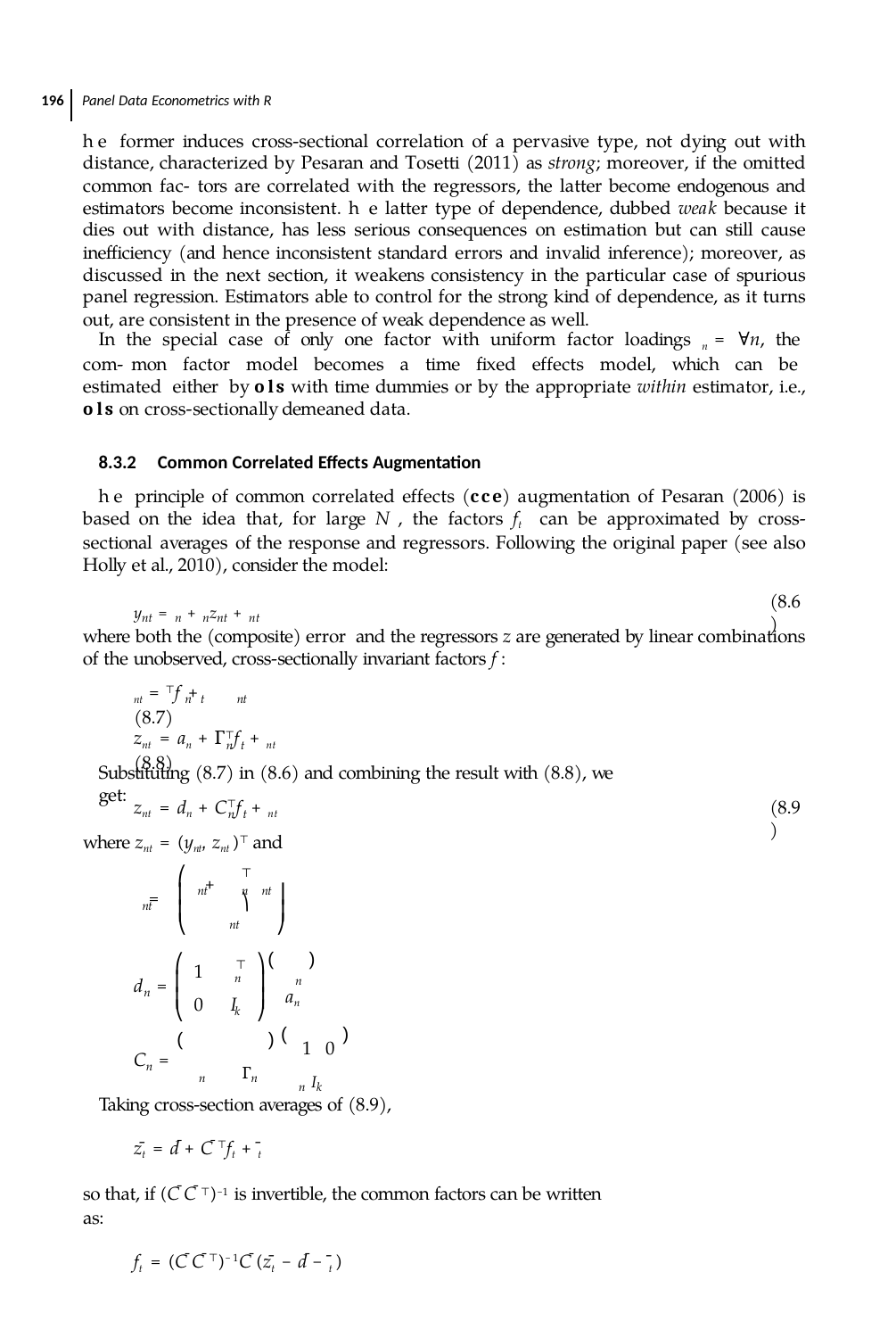

196  Panel Data Econometrics with R

he former induces cross-sectional correlation of a pervasive type, not dying out with distance, characterized by Pesaran and Tosetti (2011) as strong; moreover, if the omitted common fac- tors are correlated with the regressors, the latter become endogenous and estimators become inconsistent. he latter type of dependence, dubbed weak because it dies out with distance, has less serious consequences on estimation but can still cause ineﬃciency (and hence inconsistent standard errors and invalid inference); moreover, as discussed in the next section, it weakens consistency in the particular case of spurious panel regression. Estimators able to control for the strong kind of dependence, as it turns out, are consistent in the presence of weak dependence as well.
In  the  special  case  of  only  one  factor  with  uniform  factor  loadings  n  =  ∀n,  the  com- mon  factor  model  becomes  a  time  ﬁxed  effects  model,  which  can  be  estimated  either  by ols with time dummies or by the appropriate within estimator, i.e., ols on cross-sectionally demeaned data.

8.3.2  Common Correlated Effects Augmentation
he principle of common correlated effects (cce) augmentation of Pesaran (2006) is based on the idea that, for large N , the factors ft   can be approximated by cross-sectional averages of the response and regressors. Following the original paper (see also Holly et al., 2010), consider the model:

(8.6)
ynt = n + nznt + nt
where both the (composite) error  and the regressors z are generated by linear combinations of the unobserved, cross-sectionally invariant factors f :
nt = ⊤f + 	(8.7)
n t	nt
znt = an + Г⊤f + nt	(8.8)
n t
Substituting (8.7) in (8.6) and combining the result with (8.8), we get:
(8.9)
znt = dn + C⊤f + nt
n t
where znt = (ynt, znt )⊤ and
⎛
⊤	⎞
 +
⎜
⎟
nt	n  nt
  =
nt
⎟
⎜

⎝
⎠
nt
(	)
⎞
⎛
⊤
n
1

⎟
⎜
n
d =
n
an
⎟
⎜
0	I
⎠
⎝
k
(	)
(	)
1 0
C =
n	Гn
n
n Ik
Taking cross-section averages of (8.9),
z̄t = d̄ + C̄ ⊤ft + ̄t
so that, if (C̄ C̄ ⊤)−1 is invertible, the common factors can be written as:
ft = (C̄ C̄ ⊤)−1C̄ (z̄t − d̄ − ̄t )